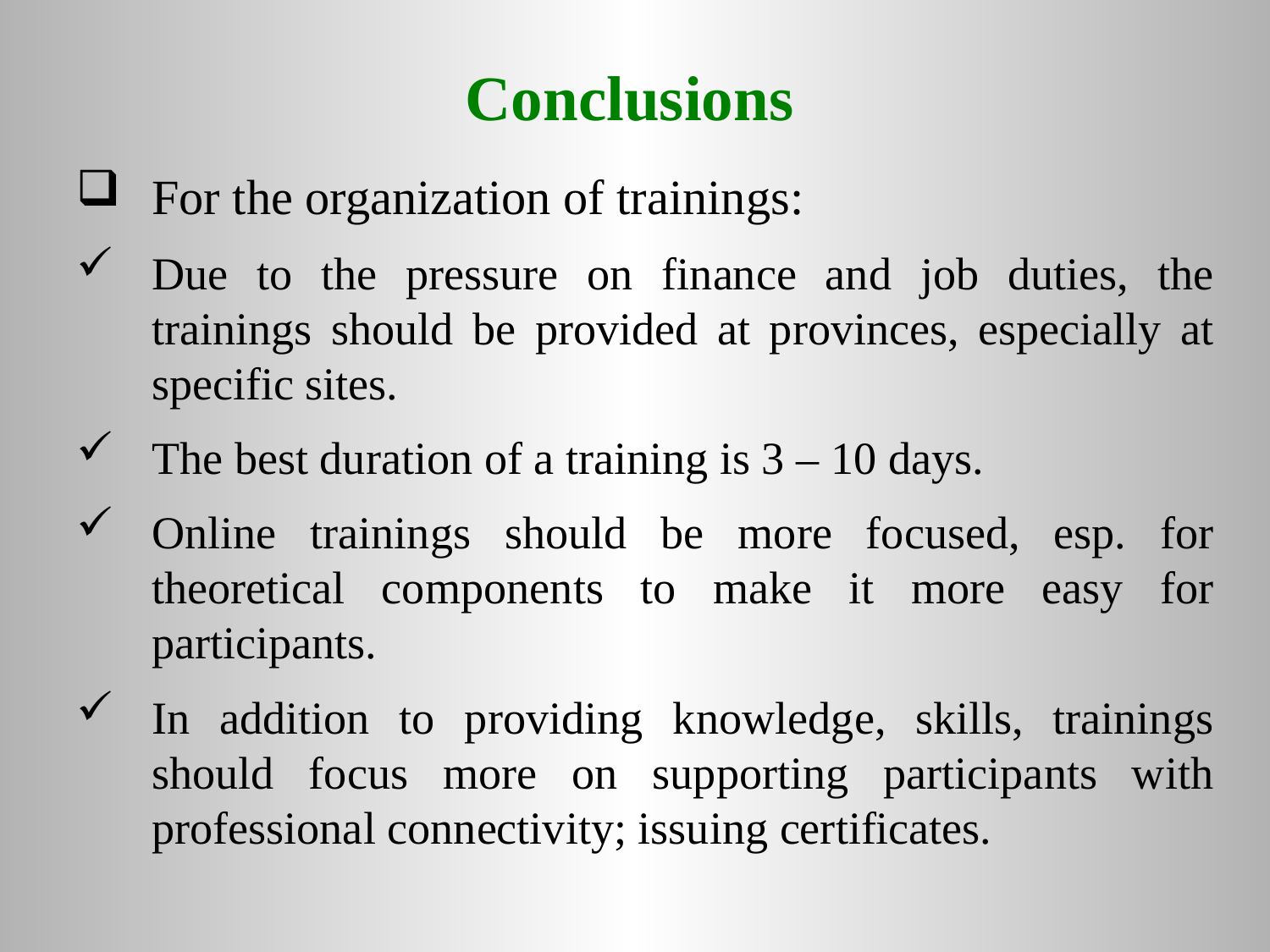

# Conclusions
For the organization of trainings:
Due to the pressure on finance and job duties, the trainings should be provided at provinces, especially at specific sites.
The best duration of a training is 3 – 10 days.
Online trainings should be more focused, esp. for theoretical components to make it more easy for participants.
In addition to providing knowledge, skills, trainings should focus more on supporting participants with professional connectivity; issuing certificates.